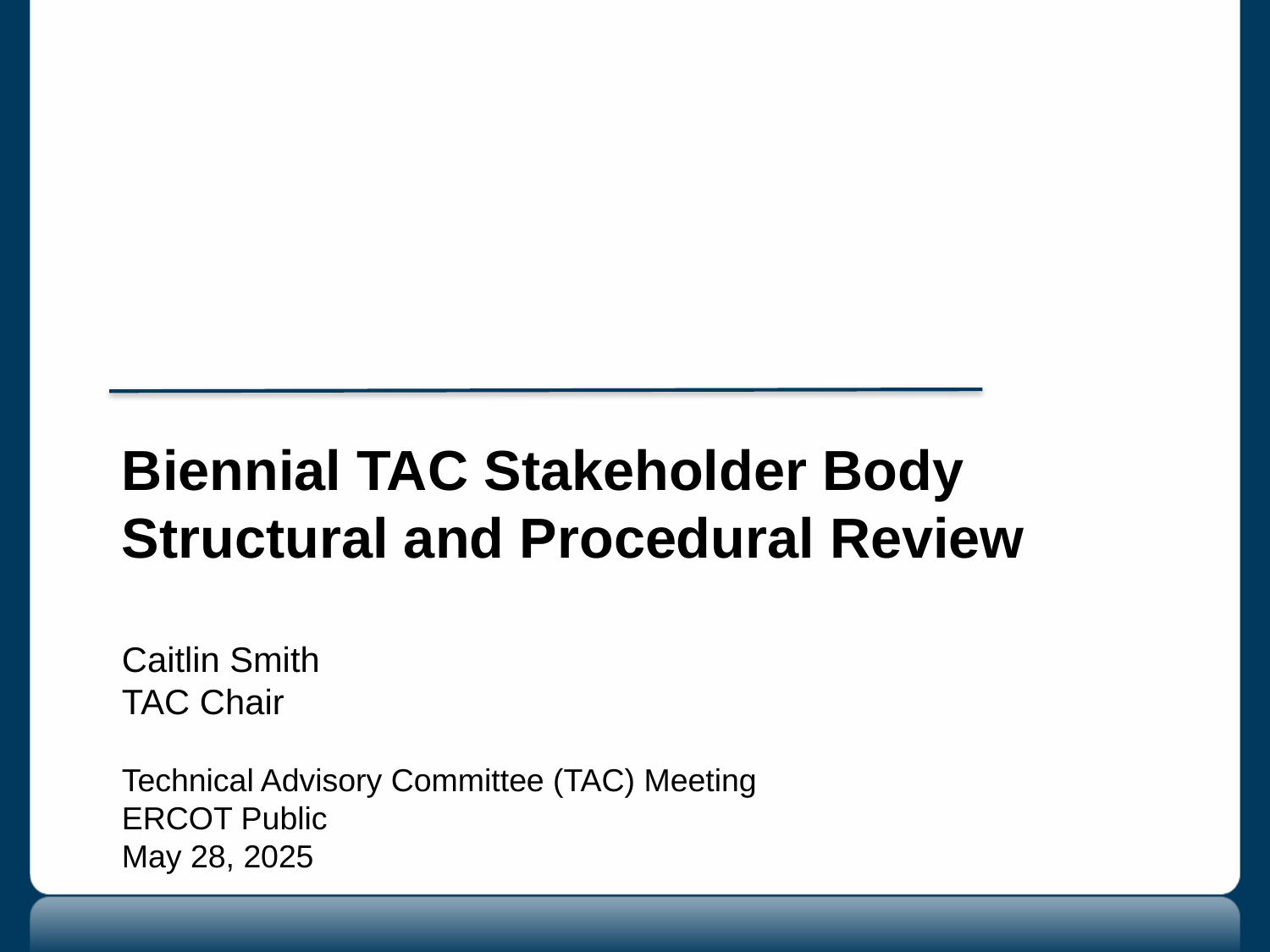

Biennial TAC Stakeholder Body Structural and Procedural Review

Caitlin Smith
TAC Chair

Technical Advisory Committee (TAC) Meeting
ERCOT Public
May 28, 2025